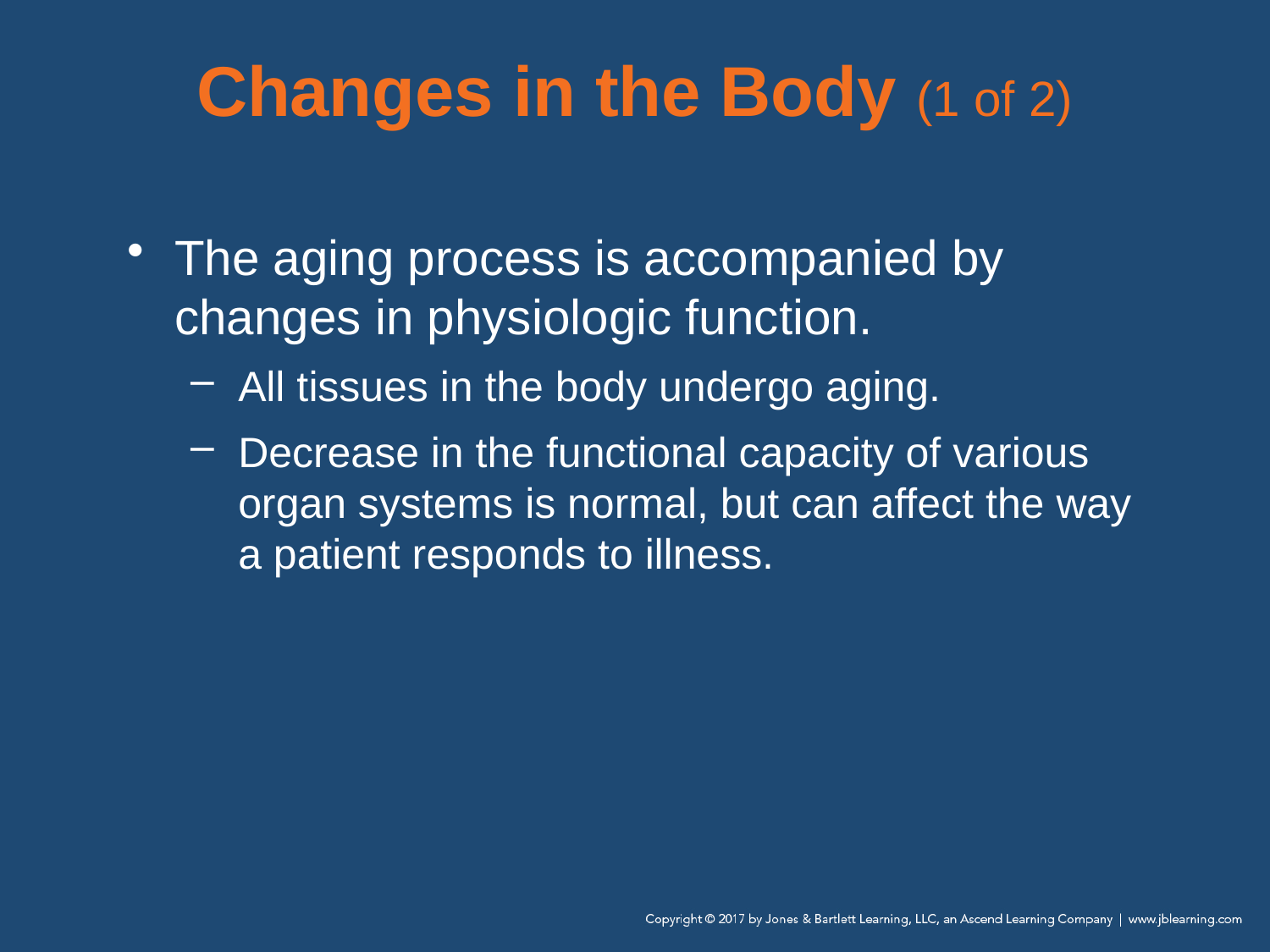

# Changes in the Body (1 of 2)
The aging process is accompanied by changes in physiologic function.
All tissues in the body undergo aging.
Decrease in the functional capacity of various organ systems is normal, but can affect the way a patient responds to illness.